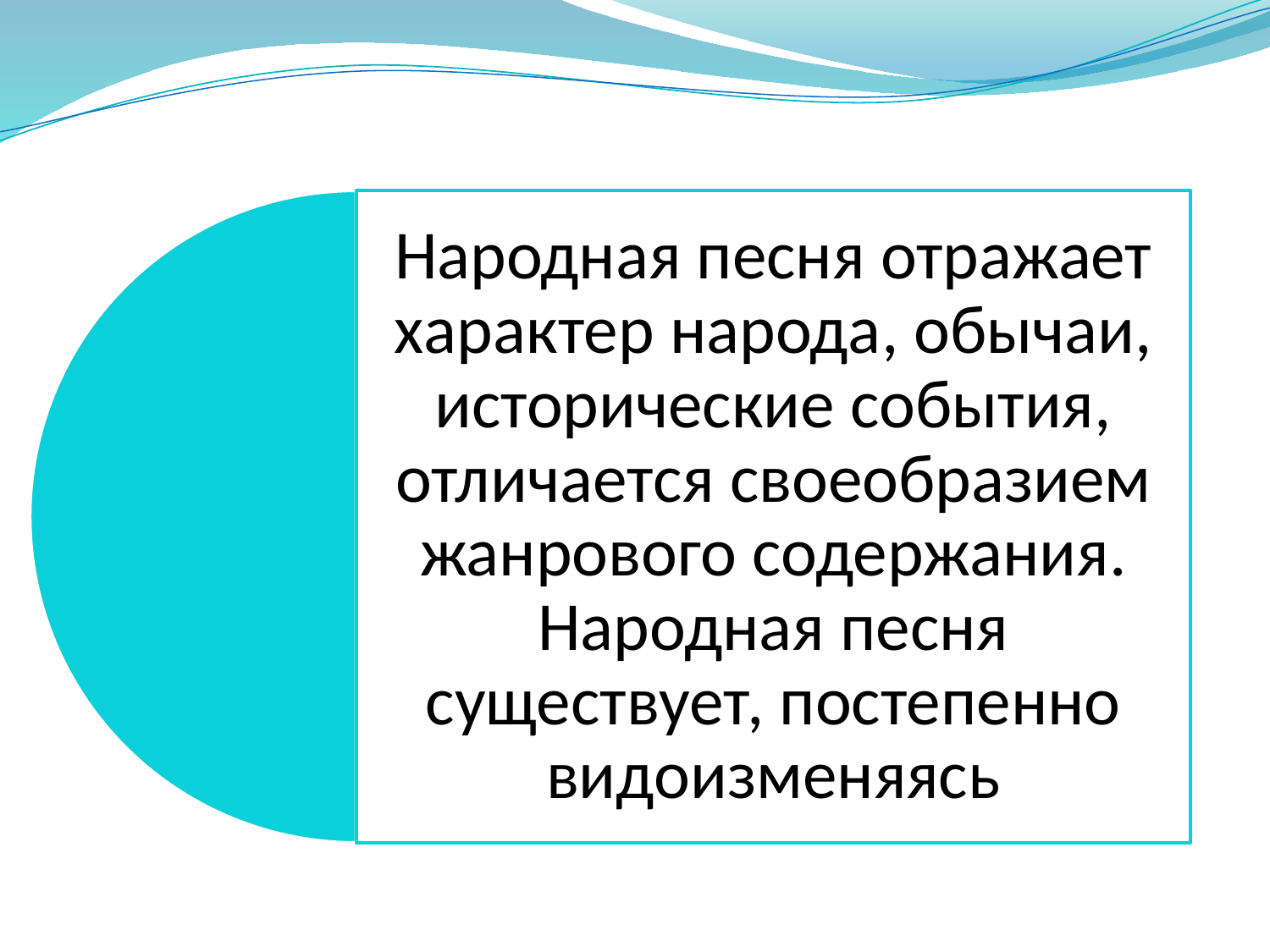

Народная песня отражает характер народа, обычаи, исторические события, отличается своеобразием жанрового содержания.
Народная песня существует, постепенно видоизменяясь